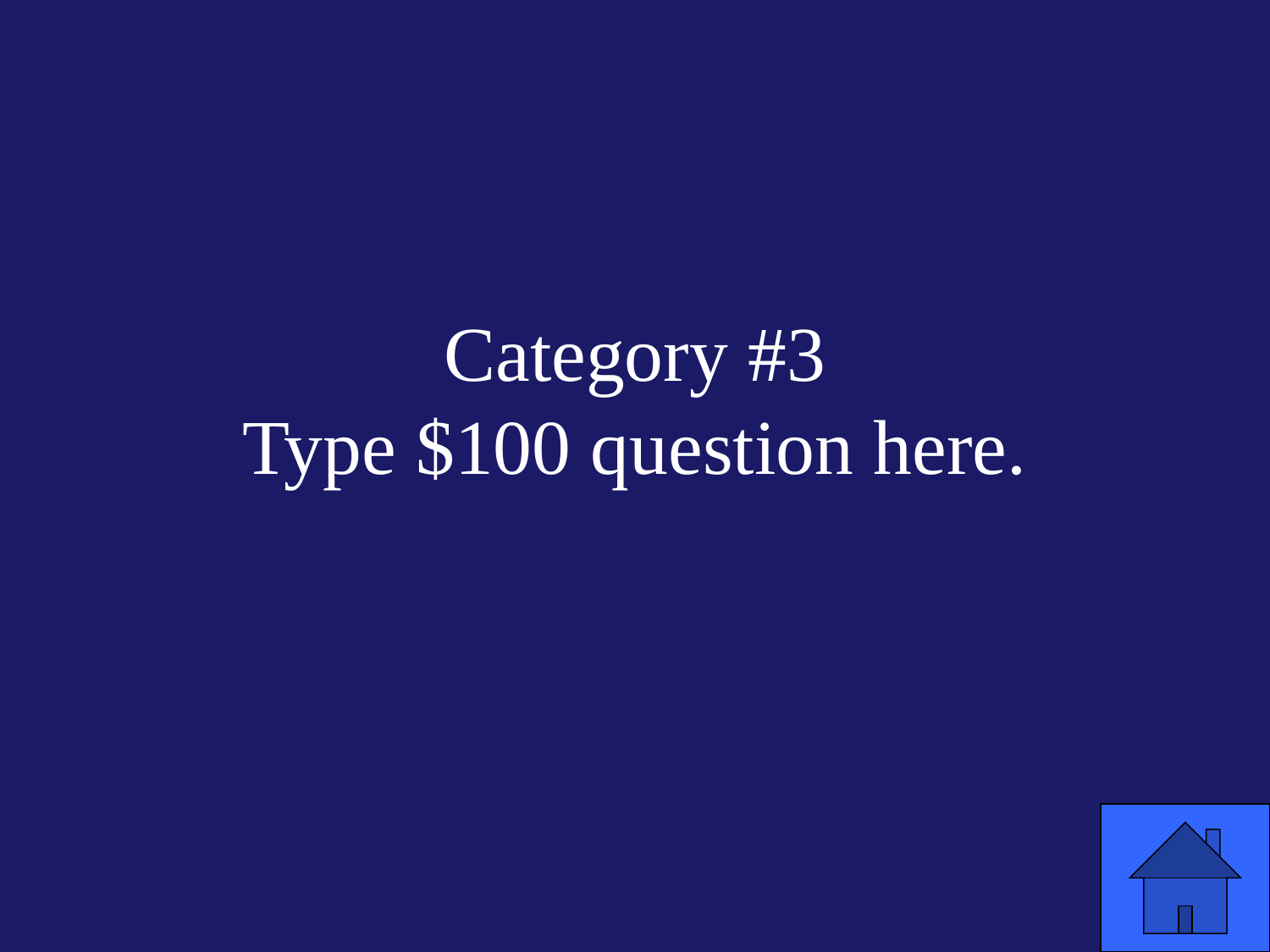

# Category #3 Type $100 question here.